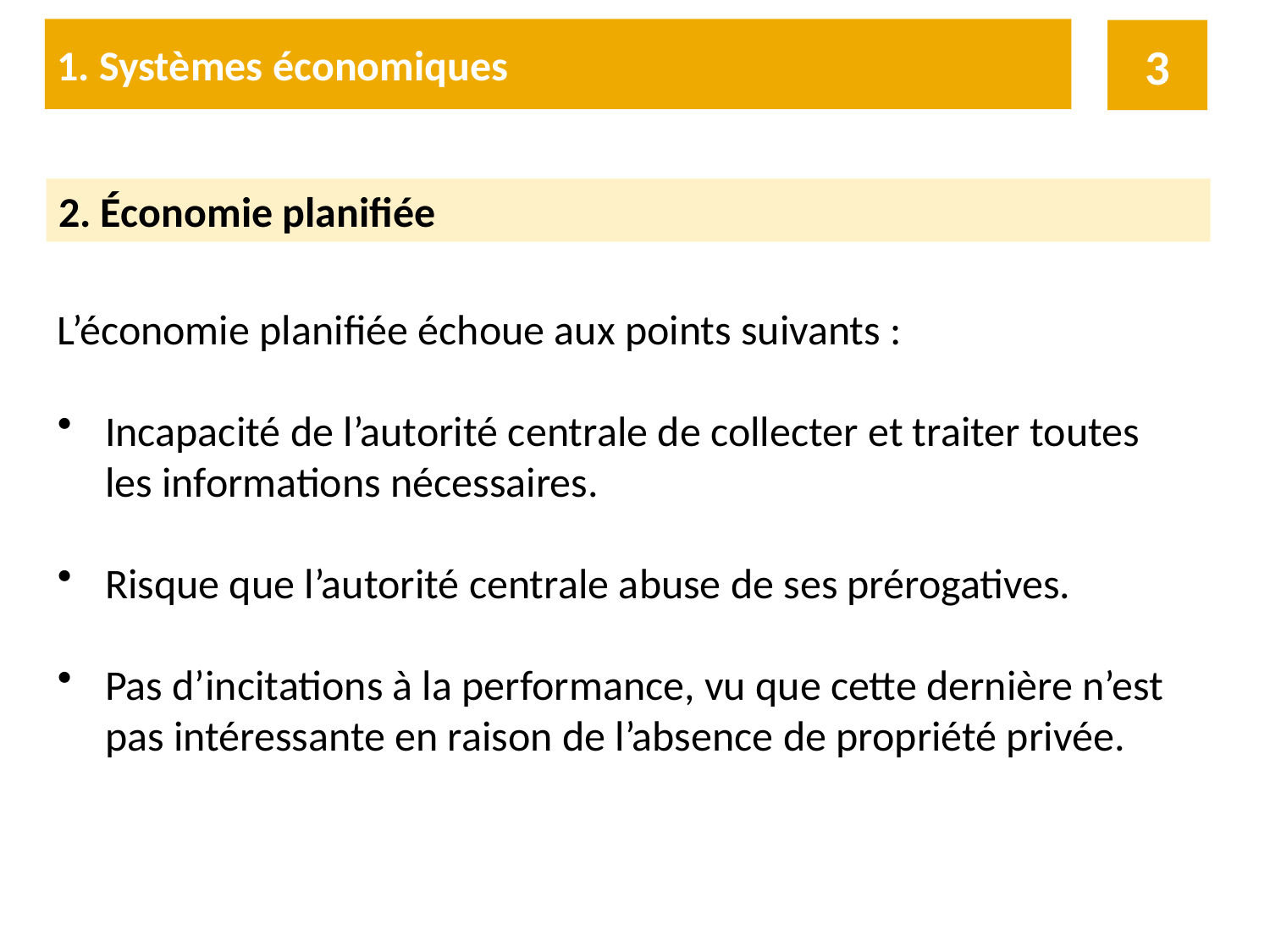

1. Systèmes économiques
3

2. Économie planifiée
L’économie planifiée échoue aux points suivants :

Incapacité de l’autorité centrale de collecter et traiter toutes les informations nécessaires.

Risque que l’autorité centrale abuse de ses prérogatives.

Pas d’incitations à la performance, vu que cette dernière n’est pas intéressante en raison de l’absence de propriété privée.